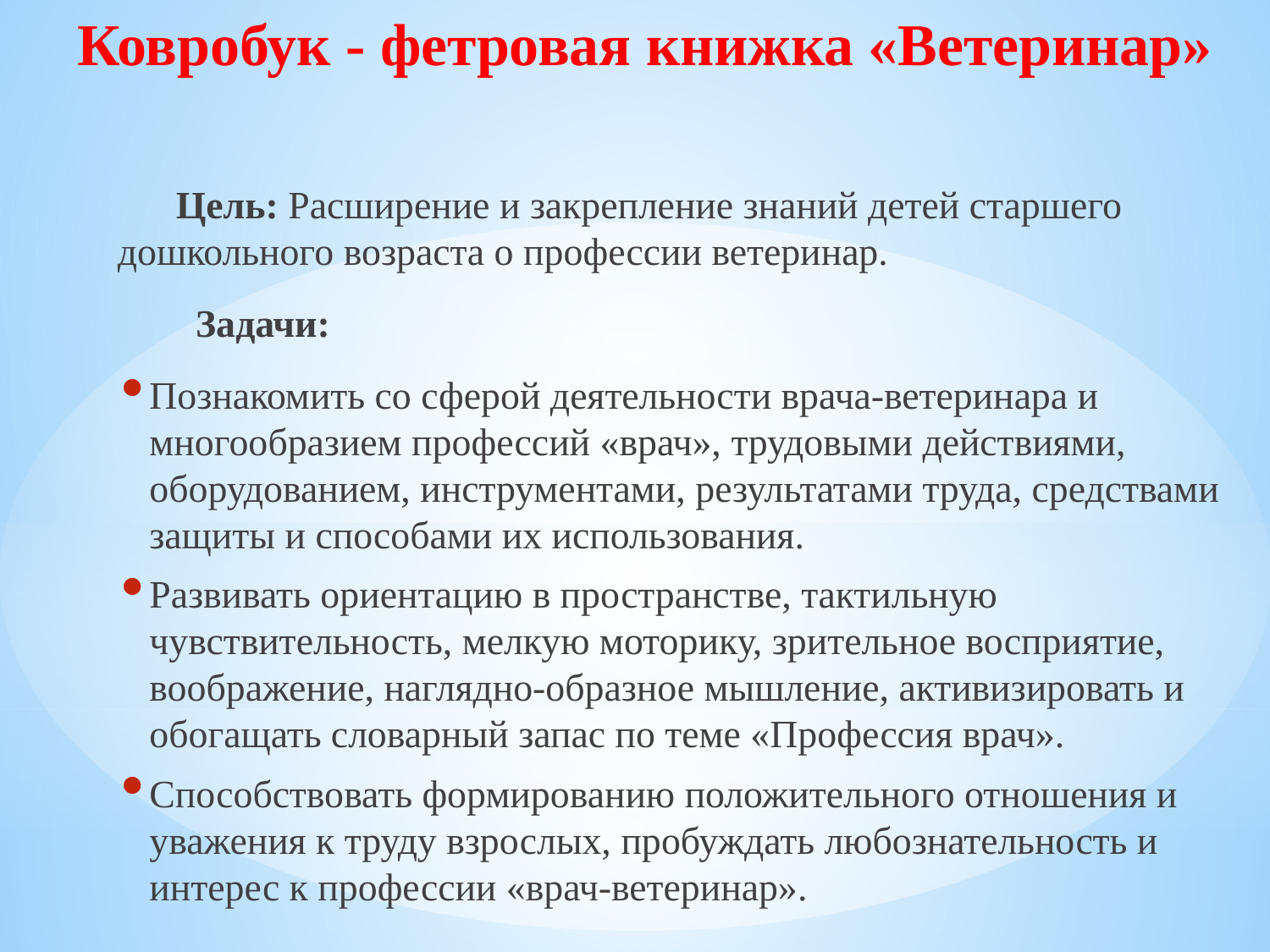

# Ковробук - фетровая книжка «Ветеринар»
      Цель: Расширение и закрепление знаний детей старшего     дошкольного возраста о профессии ветеринар.
        Задачи:
Познакомить со сферой деятельности врача-ветеринара и многообразием профессий «врач», трудовыми действиями, оборудованием, инструментами, результатами труда, средствами защиты и способами их использования.
Развивать ориентацию в пространстве, тактильную чувствительность, мелкую моторику, зрительное восприятие, воображение, наглядно-образное мышление, активизировать и обогащать словарный запас по теме «Профессия врач».
Способствовать формированию положительного отношения и уважения к труду взрослых, пробуждать любознательность и интерес к профессии «врач-ветеринар».